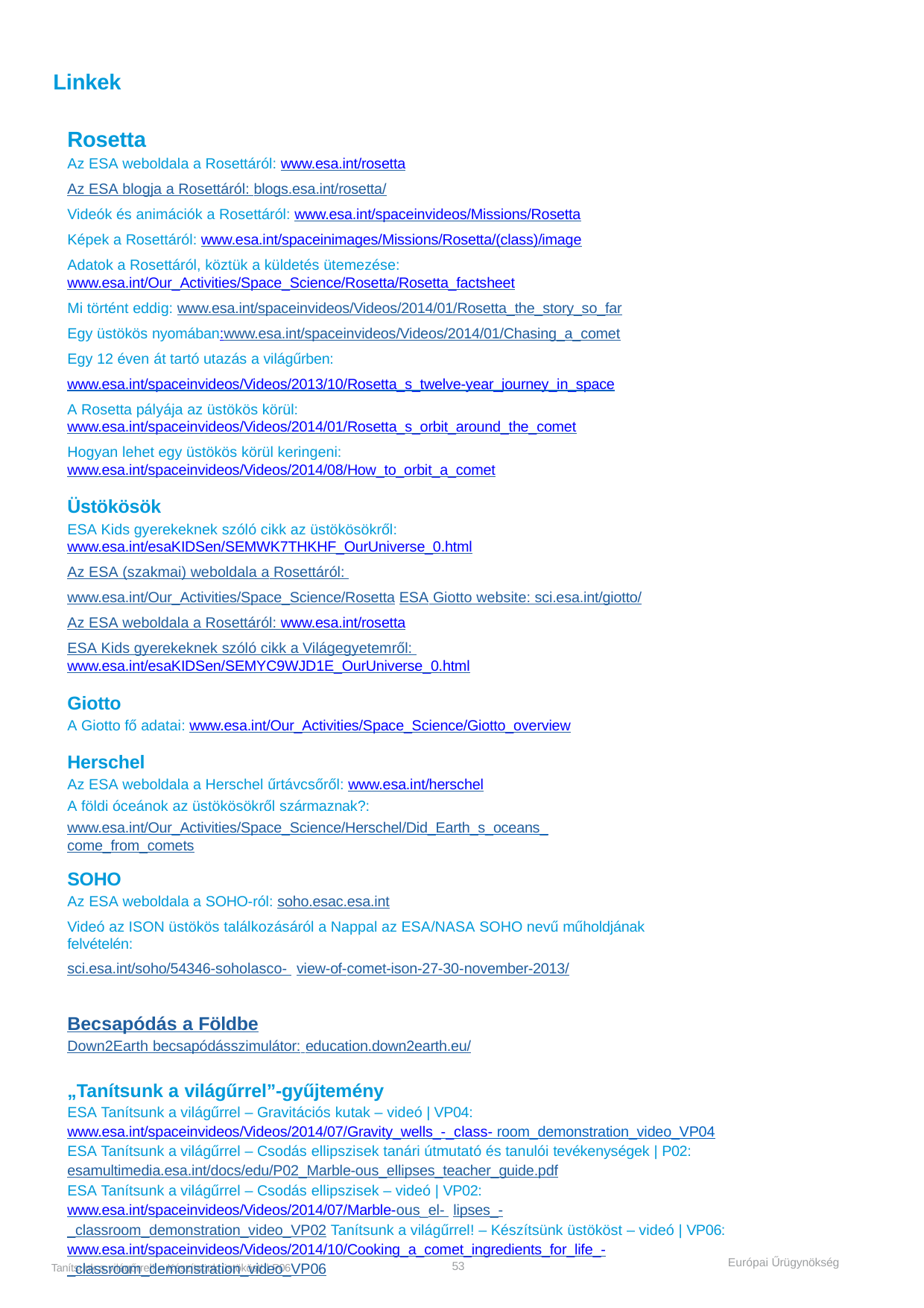

Linkek

Rosetta
Az ESA weboldala a Rosettáról: www.esa.int/rosetta
Az ESA blogja a Rosettáról: blogs.esa.int/rosetta/
Videók és animációk a Rosettáról: www.esa.int/spaceinvideos/Missions/Rosetta
Képek a Rosettáról: www.esa.int/spaceinimages/Missions/Rosetta/(class)/image
Adatok a Rosettáról, köztük a küldetés ütemezése: www.esa.int/Our_Activities/Space_Science/Rosetta/Rosetta_factsheet
Mi történt eddig: www.esa.int/spaceinvideos/Videos/2014/01/Rosetta_the_story_so_far Egy üstökös nyomában:www.esa.int/spaceinvideos/Videos/2014/01/Chasing_a_comet Egy 12 éven át tartó utazás a világűrben: www.esa.int/spaceinvideos/Videos/2013/10/Rosetta_s_twelve-year_journey_in_space
A Rosetta pályája az üstökös körül: www.esa.int/spaceinvideos/Videos/2014/01/Rosetta_s_orbit_around_the_comet
Hogyan lehet egy üstökös körül keringeni: www.esa.int/spaceinvideos/Videos/2014/08/How_to_orbit_a_comet
Üstökösök
ESA Kids gyerekeknek szóló cikk az üstökösökről: www.esa.int/esaKIDSen/SEMWK7THKHF_OurUniverse_0.html
Az ESA (szakmai) weboldala a Rosettáról: www.esa.int/Our_Activities/Space_Science/Rosetta ESA Giotto website: sci.esa.int/giotto/
Az ESA weboldala a Rosettáról: www.esa.int/rosetta
ESA Kids gyerekeknek szóló cikk a Világegyetemről: www.esa.int/esaKIDSen/SEMYC9WJD1E_OurUniverse_0.html
Giotto
A Giotto fő adatai: www.esa.int/Our_Activities/Space_Science/Giotto_overview
Herschel
Az ESA weboldala a Herschel űrtávcsőről: www.esa.int/herschel
A földi óceánok az üstökösökről származnak?:
www.esa.int/Our_Activities/Space_Science/Herschel/Did_Earth_s_oceans_come_from_comets
SOHO
Az ESA weboldala a SOHO-ról: soho.esac.esa.int
Videó az ISON üstökös találkozásáról a Nappal az ESA/NASA SOHO nevű műholdjának felvételén:
sci.esa.int/soho/54346-soholasco- view-of-comet-ison-27-30-november-2013/

Becsapódás a Földbe
Down2Earth becsapódásszimulátor: education.down2earth.eu/

„Tanítsunk a világűrrel”-gyűjtemény
ESA Tanítsunk a világűrrel – Gravitációs kutak – videó | VP04: www.esa.int/spaceinvideos/Videos/2014/07/Gravity_wells_-_class- room_demonstration_video_VP04 ESA Tanítsunk a világűrrel – Csodás ellipszisek tanári útmutató és tanulói tevékenységek | P02: esamultimedia.esa.int/docs/edu/P02_Marble-ous_ellipses_teacher_guide.pdf
ESA Tanítsunk a világűrrel – Csodás ellipszisek – videó | VP02: www.esa.int/spaceinvideos/Videos/2014/07/Marble-ous_el- lipses_-_classroom_demonstration_video_VP02 Tanítsunk a világűrrel! – Készítsünk üstököst – videó | VP06: www.esa.int/spaceinvideos/Videos/2014/10/Cooking_a_comet_ingredients_for_life_-
_classroom_demonstration_video_VP06
Európai Űrügynökség
53
Tanítsunk a világűrrel! – Készítsünk üstököst! | P06